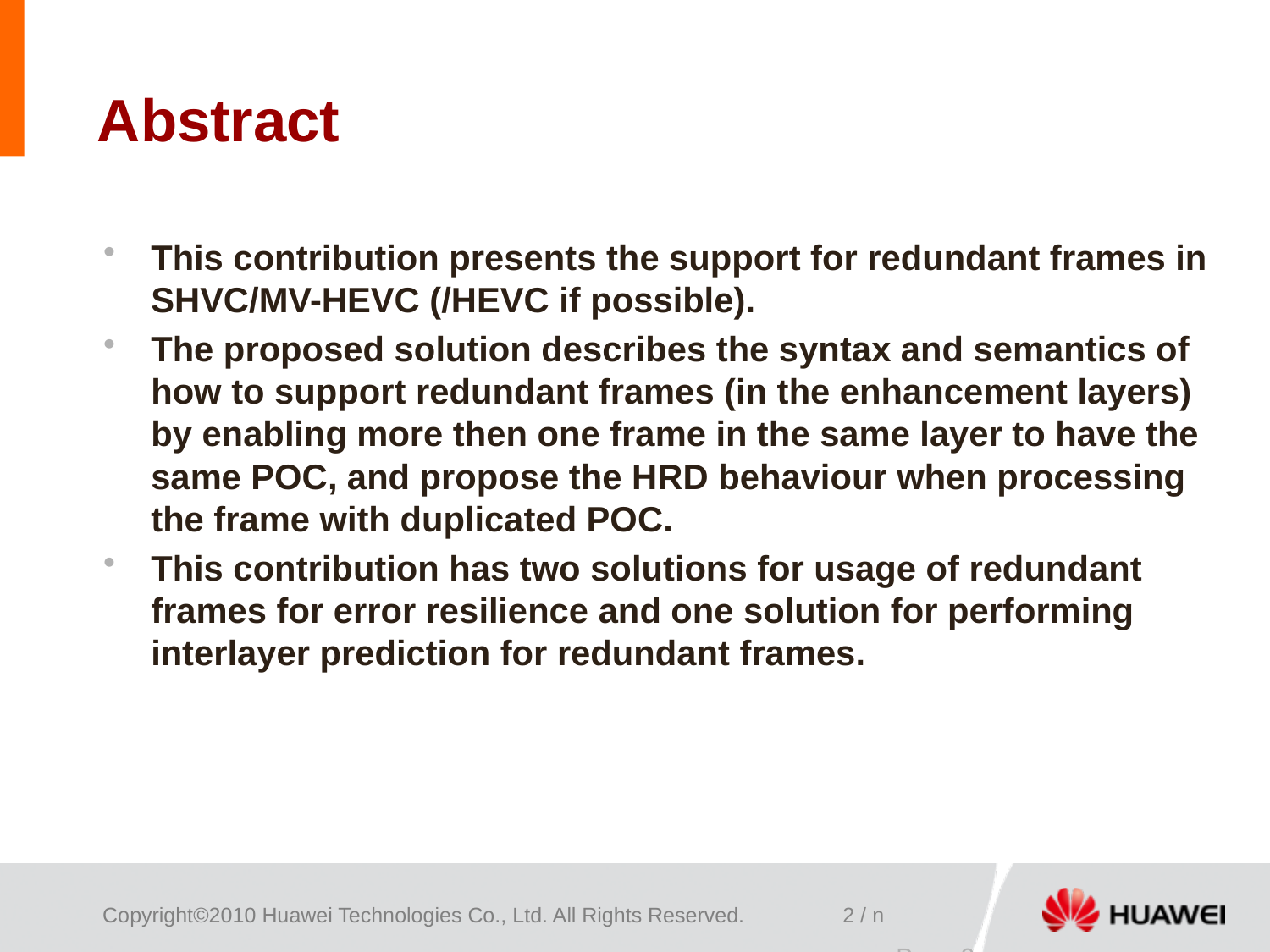

# Abstract
This contribution presents the support for redundant frames in SHVC/MV-HEVC (/HEVC if possible).
The proposed solution describes the syntax and semantics of how to support redundant frames (in the enhancement layers) by enabling more then one frame in the same layer to have the same POC, and propose the HRD behaviour when processing the frame with duplicated POC.
This contribution has two solutions for usage of redundant frames for error resilience and one solution for performing interlayer prediction for redundant frames.

Page 2